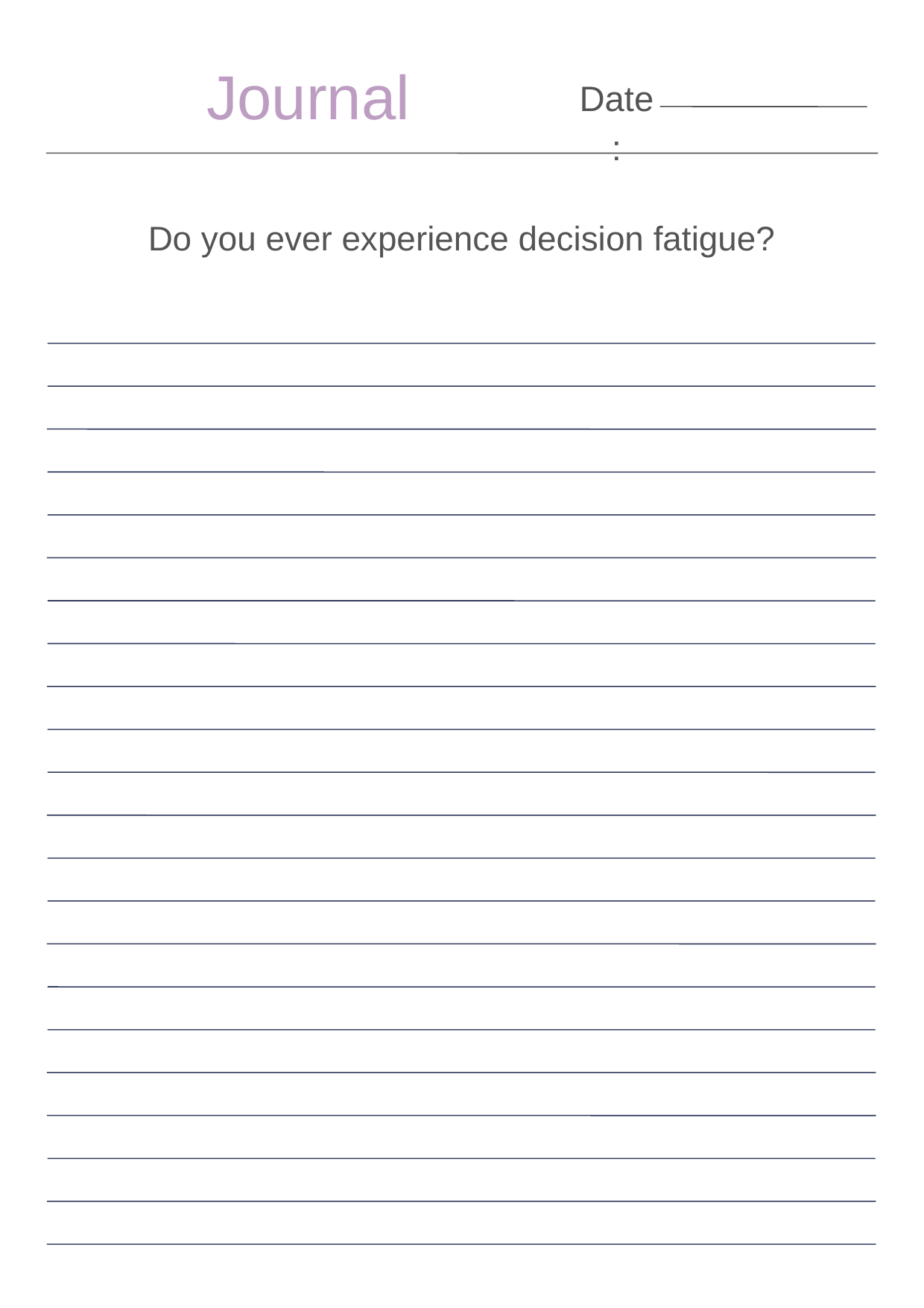

Journal
Date:

Do you ever experience decision fatigue?